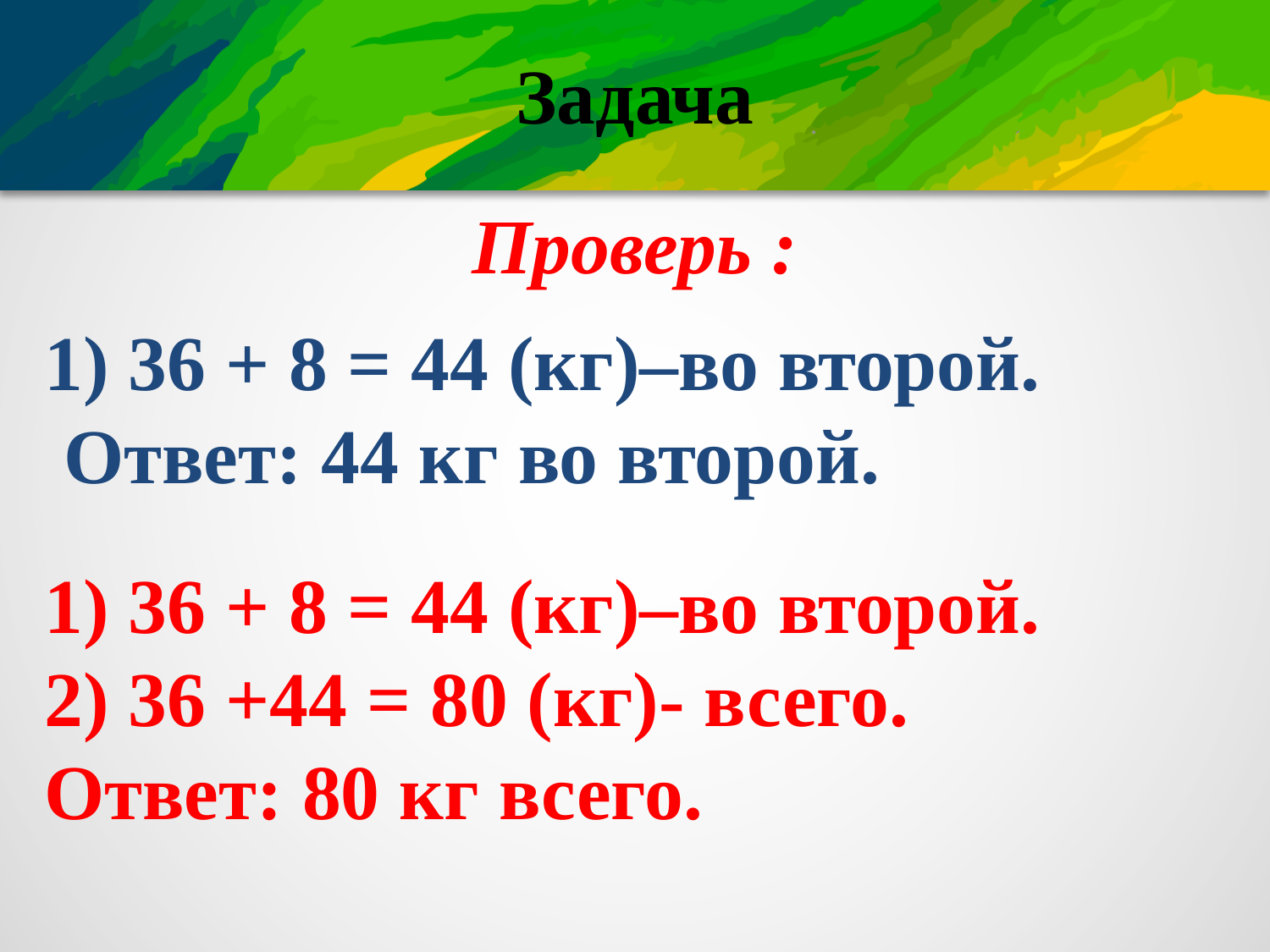

Задача
Проверь :
1) 36 + 8 = 44 (кг)–во второй.
 Ответ: 44 кг во второй.
1) 36 + 8 = 44 (кг)–во второй.
2) 36 +44 = 80 (кг)- всего.
Ответ: 80 кг всего.